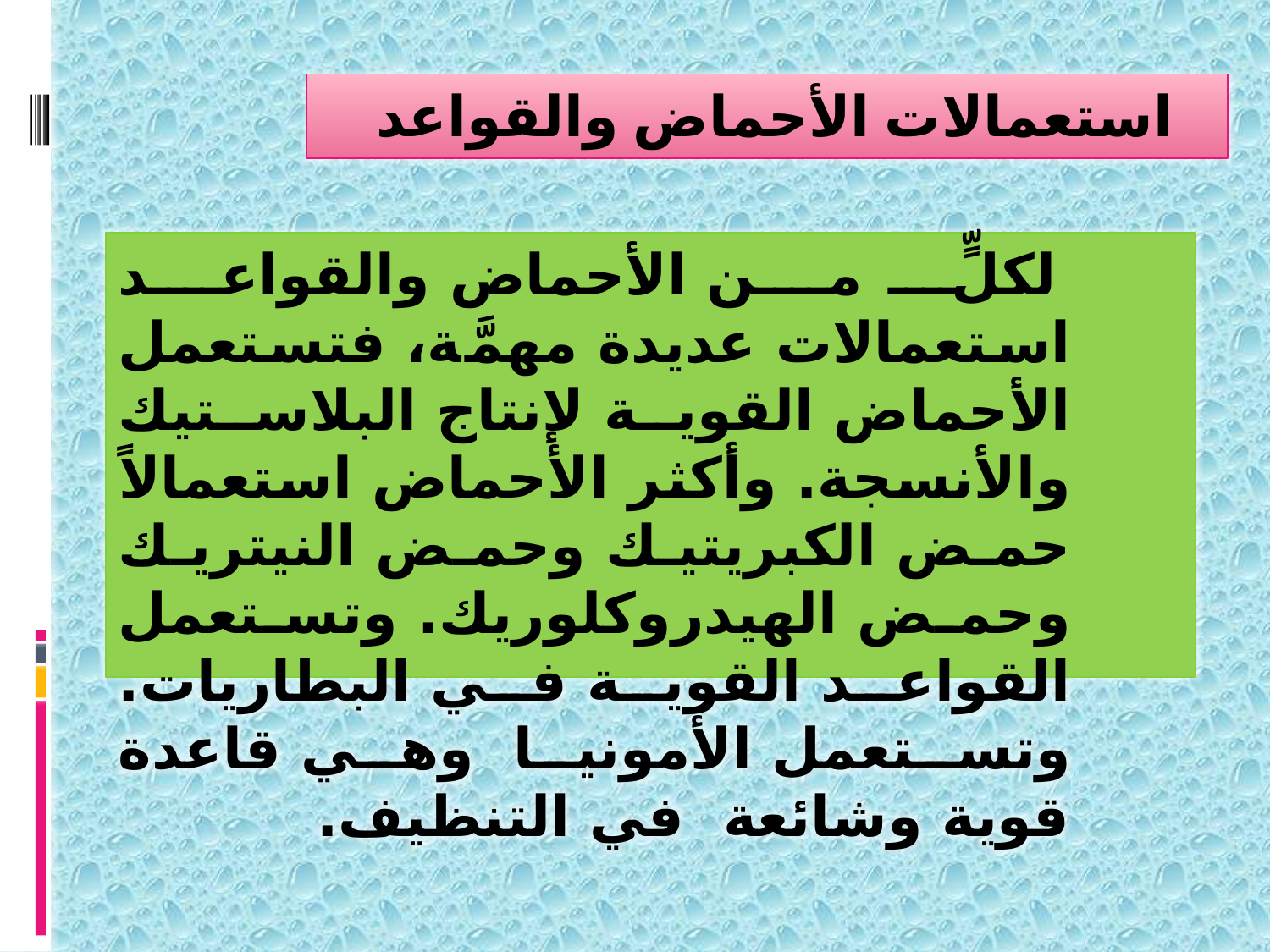

استعمالات الأحماض والقواعد

      لكلٍّ من الأحماض والقواعد استعمالات عديدة مهمَّة، فتستعمل الأحماض القوية لإنتاج البلاستيك والأنسجة. وأكثر الأحماض استعمالاً حمض الكبريتيك وحمض النيتريك وحمض الهيدروكلوريك. وتستعمل القواعد القوية في البطاريات. وتستعمل الأمونيا  وهي قاعدة قوية وشائعة  في التنظيف.